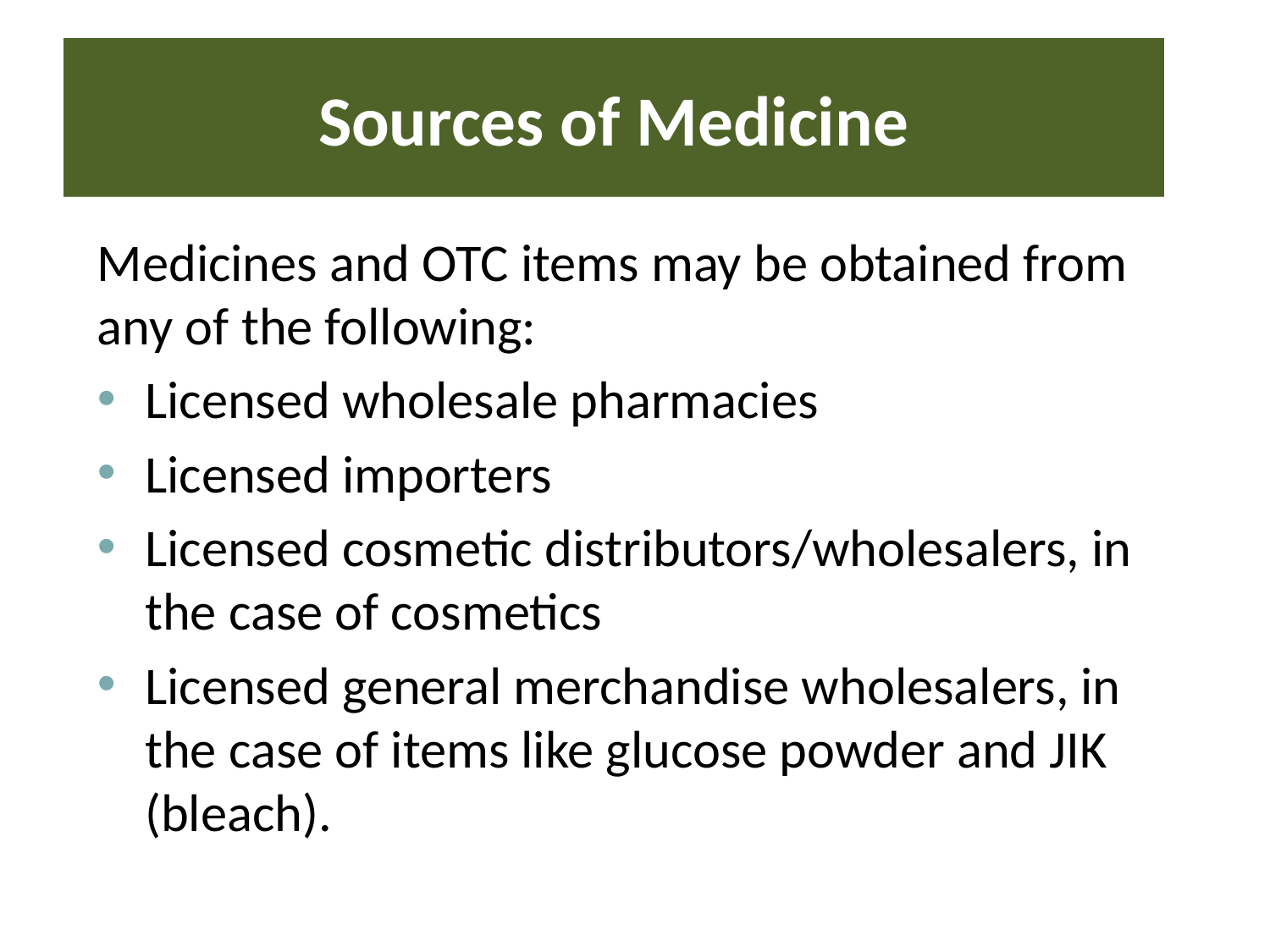

# Sources of Medicine
Medicines and OTC items may be obtained from any of the following:
Licensed wholesale pharmacies
Licensed importers
Licensed cosmetic distributors/wholesalers, in the case of cosmetics
Licensed general merchandise wholesalers, in the case of items like glucose powder and JIK (bleach).